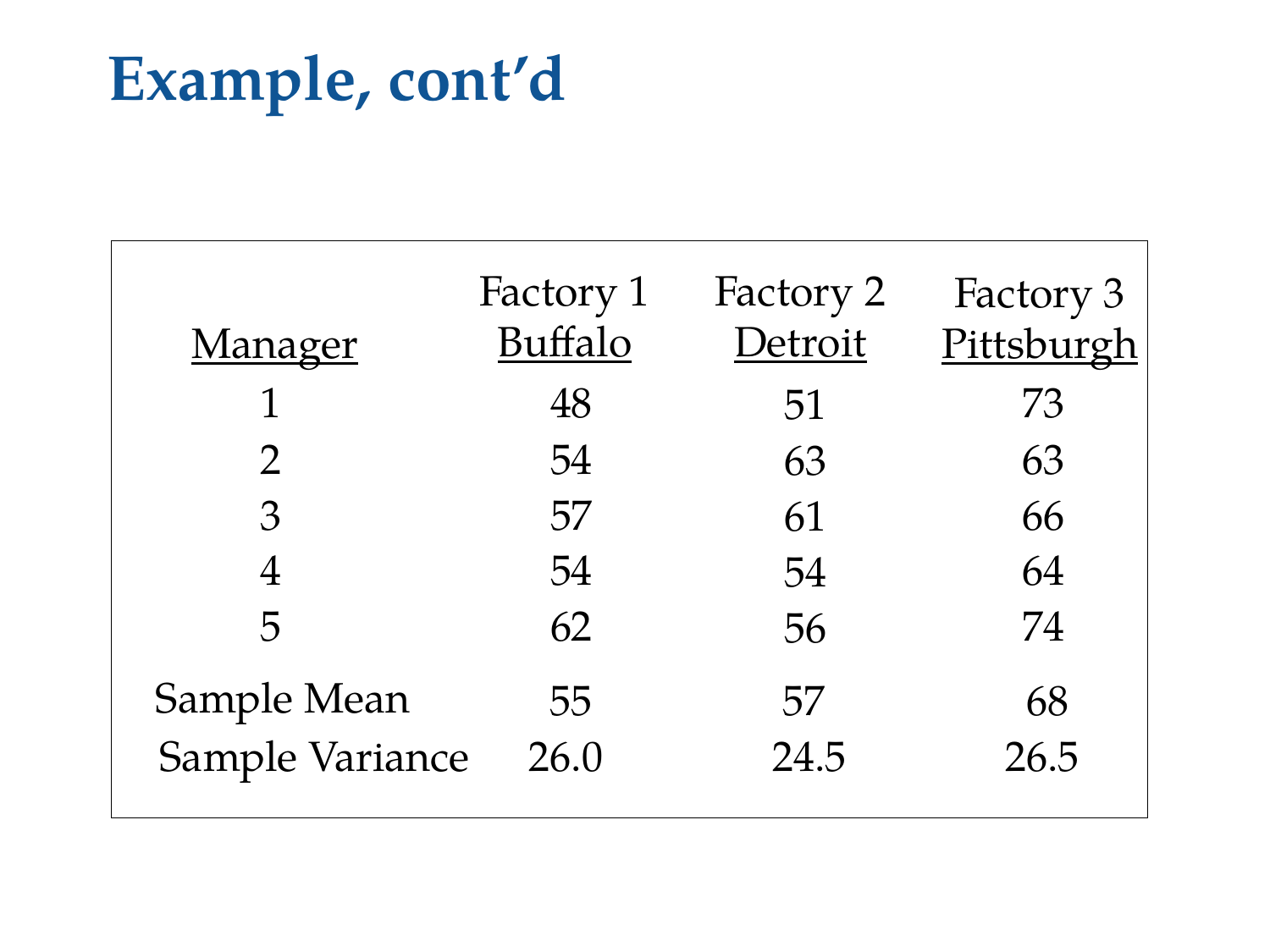

Example, cont’d

Factory 3
Pittsburgh
Factory 2
Detroit
Factory 1
Buffalo
Manager
1
2
3
4
5
48
54
57
54
62
73
63
66
64
74
51
63
61
54
56
Sample Mean
55	          57      	         68
Sample Variance
26.0	           24.5	         26.5